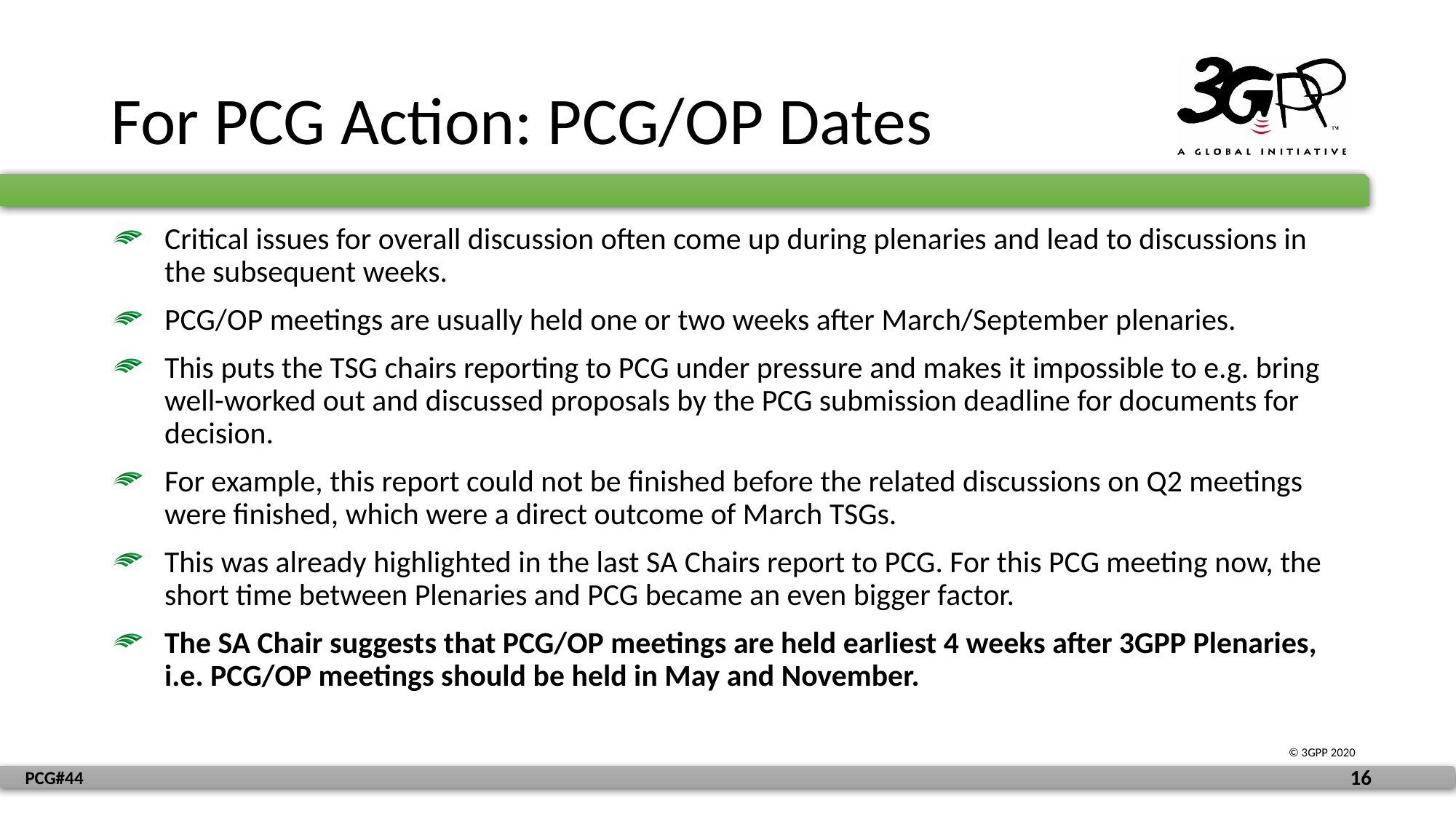

# For PCG Action: PCG/OP Dates
Critical issues for overall discussion often come up during plenaries and lead to discussions in the subsequent weeks.
PCG/OP meetings are usually held one or two weeks after March/September plenaries.
This puts the TSG chairs reporting to PCG under pressure and makes it impossible to e.g. bring well-worked out and discussed proposals by the PCG submission deadline for documents for decision.
For example, this report could not be finished before the related discussions on Q2 meetings were finished, which were a direct outcome of March TSGs.
This was already highlighted in the last SA Chairs report to PCG. For this PCG meeting now, the short time between Plenaries and PCG became an even bigger factor.
The SA Chair suggests that PCG/OP meetings are held earliest 4 weeks after 3GPP Plenaries, i.e. PCG/OP meetings should be held in May and November.